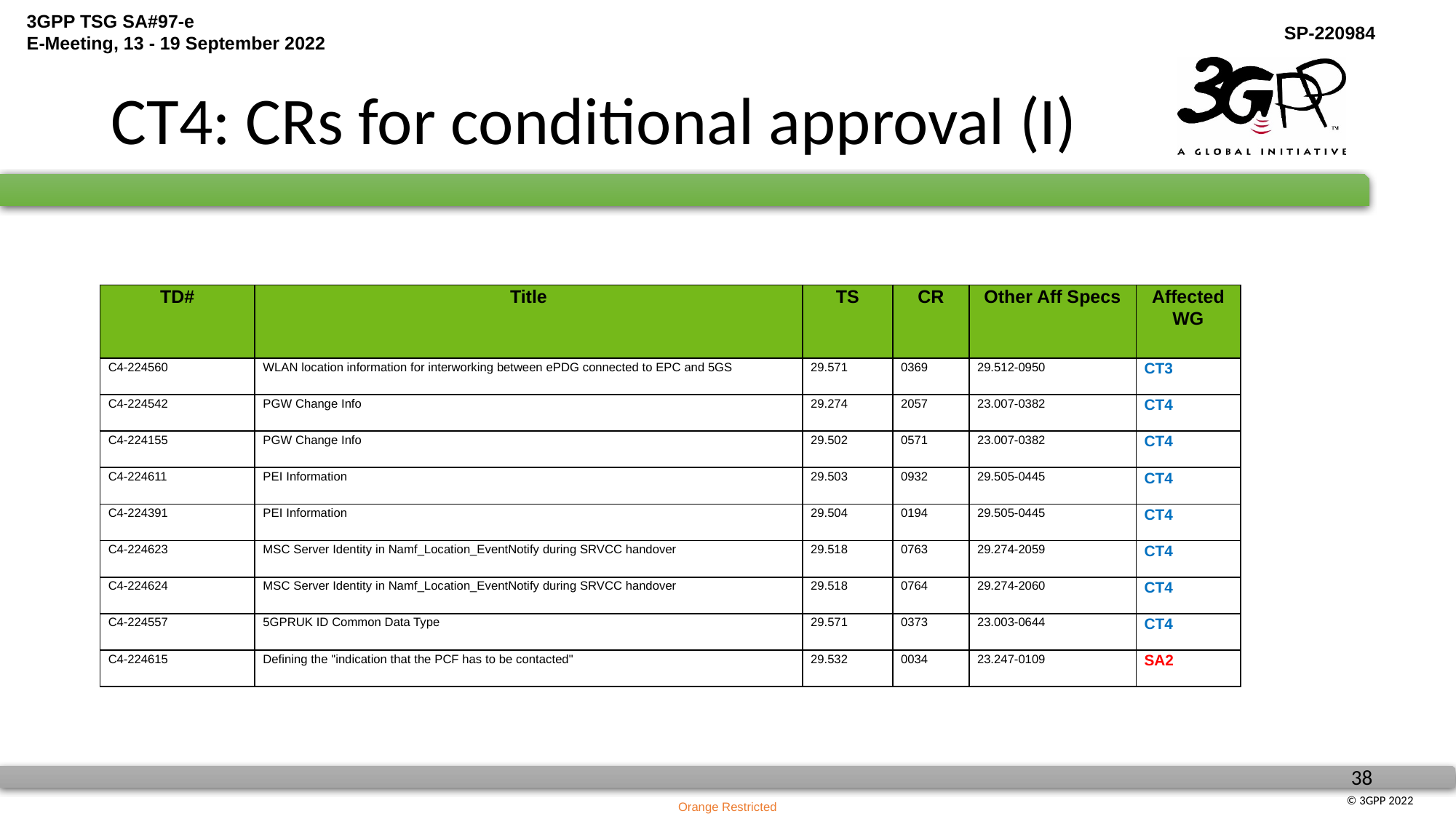

# CT4: CRs for conditional approval (I)
| TD# | Title | TS | CR | Other Aff Specs | Affected WG |
| --- | --- | --- | --- | --- | --- |
| C4-224560 | WLAN location information for interworking between ePDG connected to EPC and 5GS | 29.571 | 0369 | 29.512-0950 | CT3 |
| C4-224542 | PGW Change Info | 29.274 | 2057 | 23.007-0382 | CT4 |
| C4-224155 | PGW Change Info | 29.502 | 0571 | 23.007-0382 | CT4 |
| C4-224611 | PEI Information | 29.503 | 0932 | 29.505-0445 | CT4 |
| C4-224391 | PEI Information | 29.504 | 0194 | 29.505-0445 | CT4 |
| C4-224623 | MSC Server Identity in Namf\_Location\_EventNotify during SRVCC handover | 29.518 | 0763 | 29.274-2059 | CT4 |
| C4-224624 | MSC Server Identity in Namf\_Location\_EventNotify during SRVCC handover | 29.518 | 0764 | 29.274-2060 | CT4 |
| C4-224557 | 5GPRUK ID Common Data Type | 29.571 | 0373 | 23.003-0644 | CT4 |
| C4-224615 | Defining the "indication that the PCF has to be contacted" | 29.532 | 0034 | 23.247-0109 | SA2 |